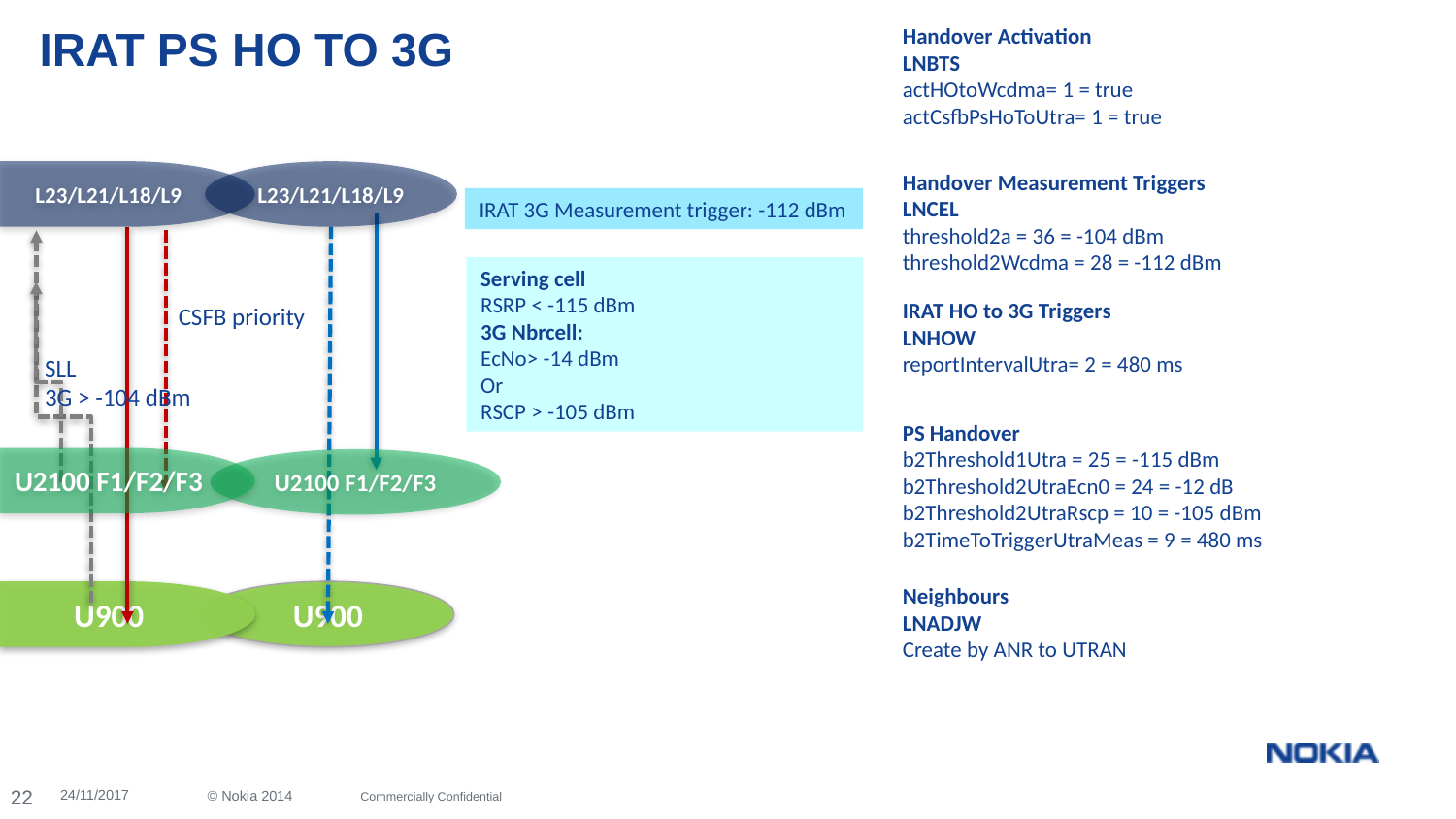

Handover Activation
LNBTS
actHOtoWcdma= 1 = true
actCsfbPsHoToUtra= 1 = true
# IRAT PS HO TO 3G
Handover Measurement Triggers
LNCEL
threshold2a = 36 = -104 dBm
threshold2Wcdma = 28 = -112 dBm
L23/L21/L18/L9
L23/L21/L18/L9
IRAT 3G Measurement trigger: -112 dBm
Serving cell
RSRP < -115 dBm
3G Nbrcell:
EcNo> -14 dBm
Or
RSCP > -105 dBm
IRAT HO to 3G Triggers
LNHOW
reportIntervalUtra= 2 = 480 ms
CSFB priority
SLL
3G > -104 dBm
PS Handover
b2Threshold1Utra = 25 = -115 dBm b2Threshold2UtraEcn0 = 24 = -12 dB b2Threshold2UtraRscp = 10 = -105 dBm b2TimeToTriggerUtraMeas = 9 = 480 ms
U2100 F1/F2/F3
U2100 F1/F2/F3
Neighbours
LNADJW
Create by ANR to UTRAN
U900
U900